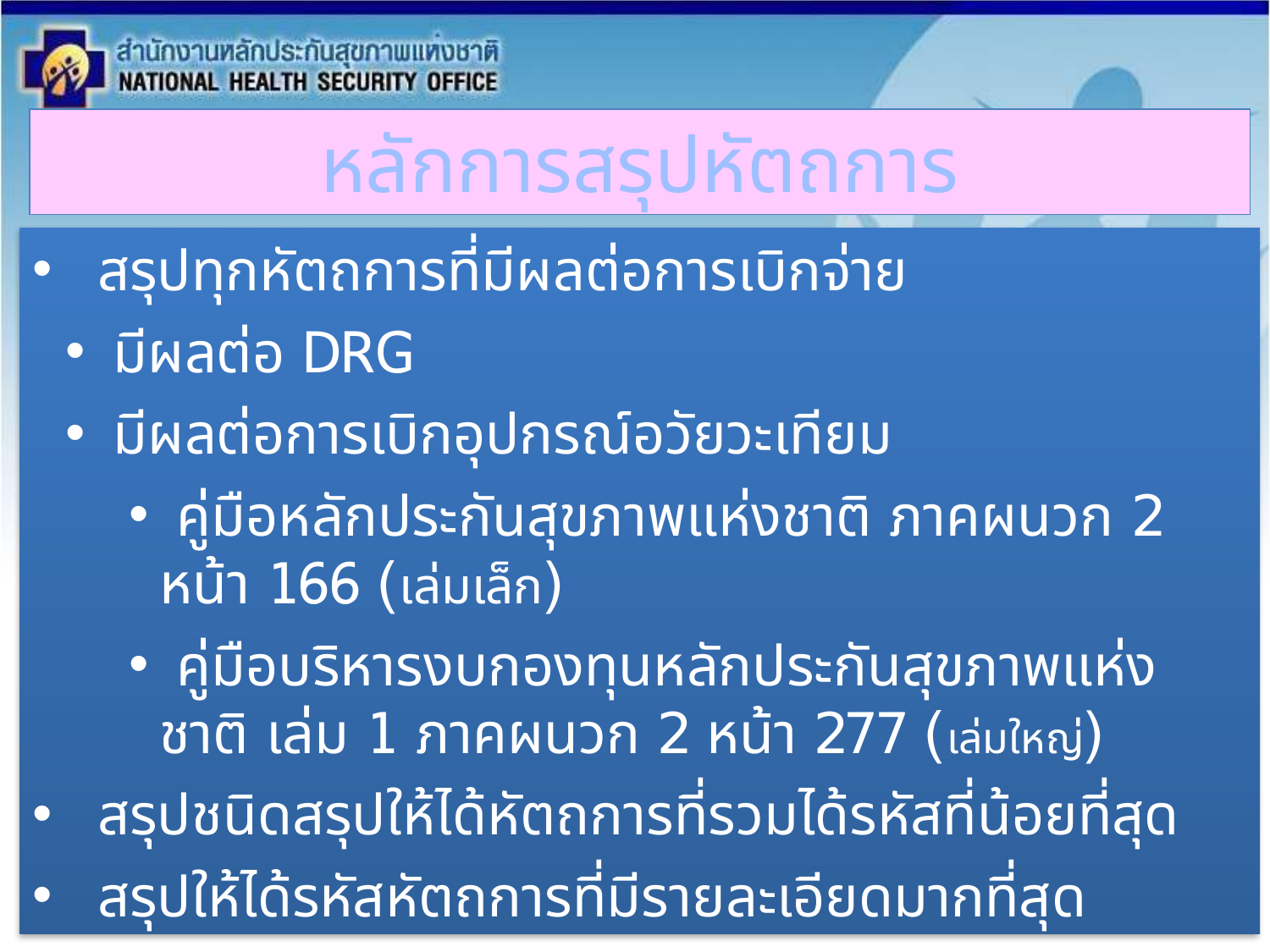

หลักการสรุปหัตถการ
  สรุปทุกหัตถการที่มีผลต่อการเบิกจ่าย
 มีผลต่อ DRG
 มีผลต่อการเบิกอุปกรณ์อวัยวะเทียม
 คู่มือหลักประกันสุขภาพแห่งชาติ ภาคผนวก 2 หน้า 166 (เล่มเล็ก)
 คู่มือบริหารงบกองทุนหลักประกันสุขภาพแห่งชาติ เล่ม 1 ภาคผนวก 2 หน้า 277 (เล่มใหญ่)
  สรุปชนิดสรุปให้ได้หัตถการที่รวมได้รหัสที่น้อยที่สุด
  สรุปให้ได้รหัสหัตถการที่มีรายละเอียดมากที่สุด